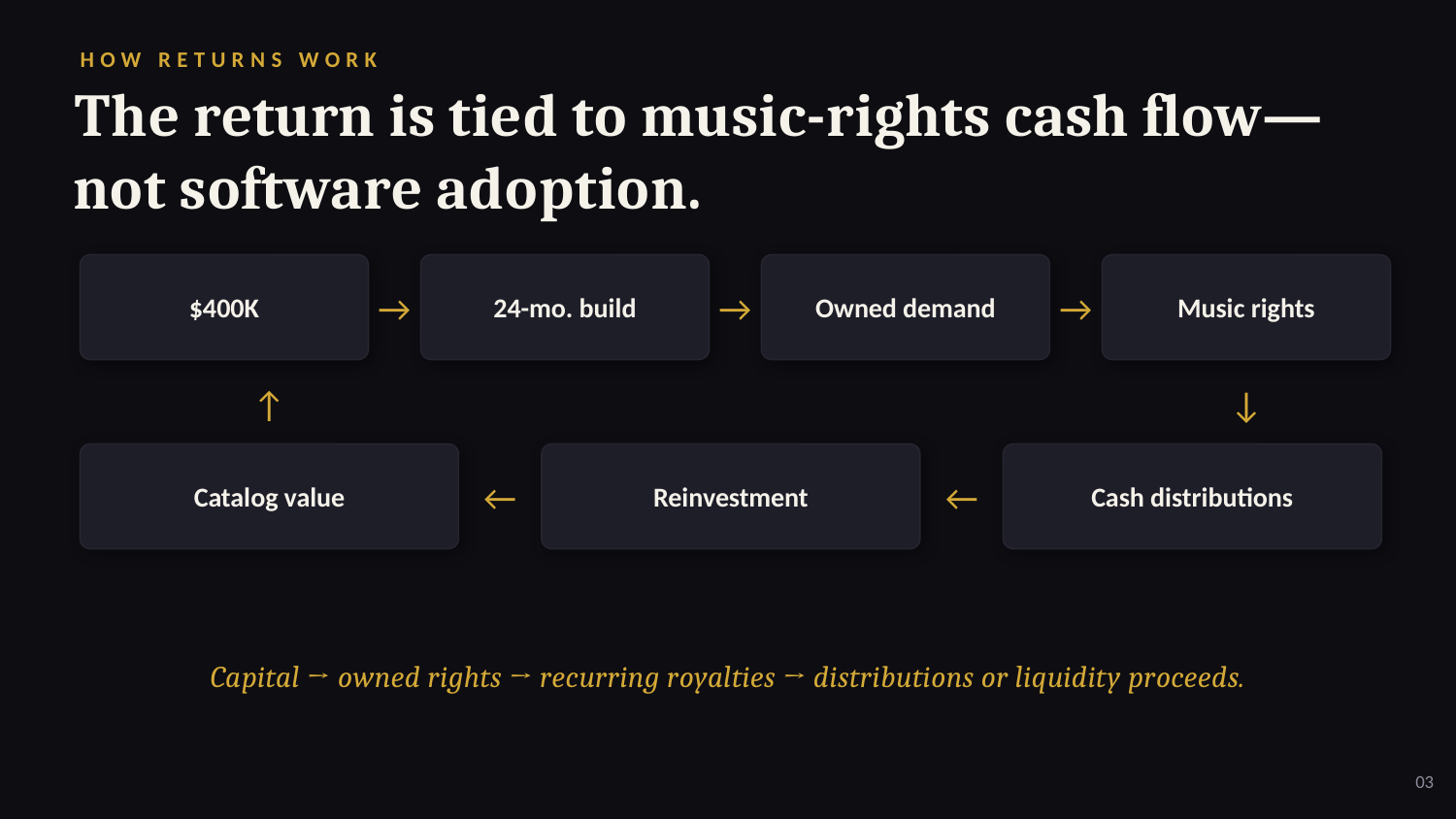

HOW RETURNS WORK
The return is tied to music-rights cash flow—not software adoption.

$400K
→

24-mo. build
→

Owned demand
→

Music rights
↑
↓

Catalog value
←

Reinvestment
←

Cash distributions
Capital → owned rights → recurring royalties → distributions or liquidity proceeds.
03